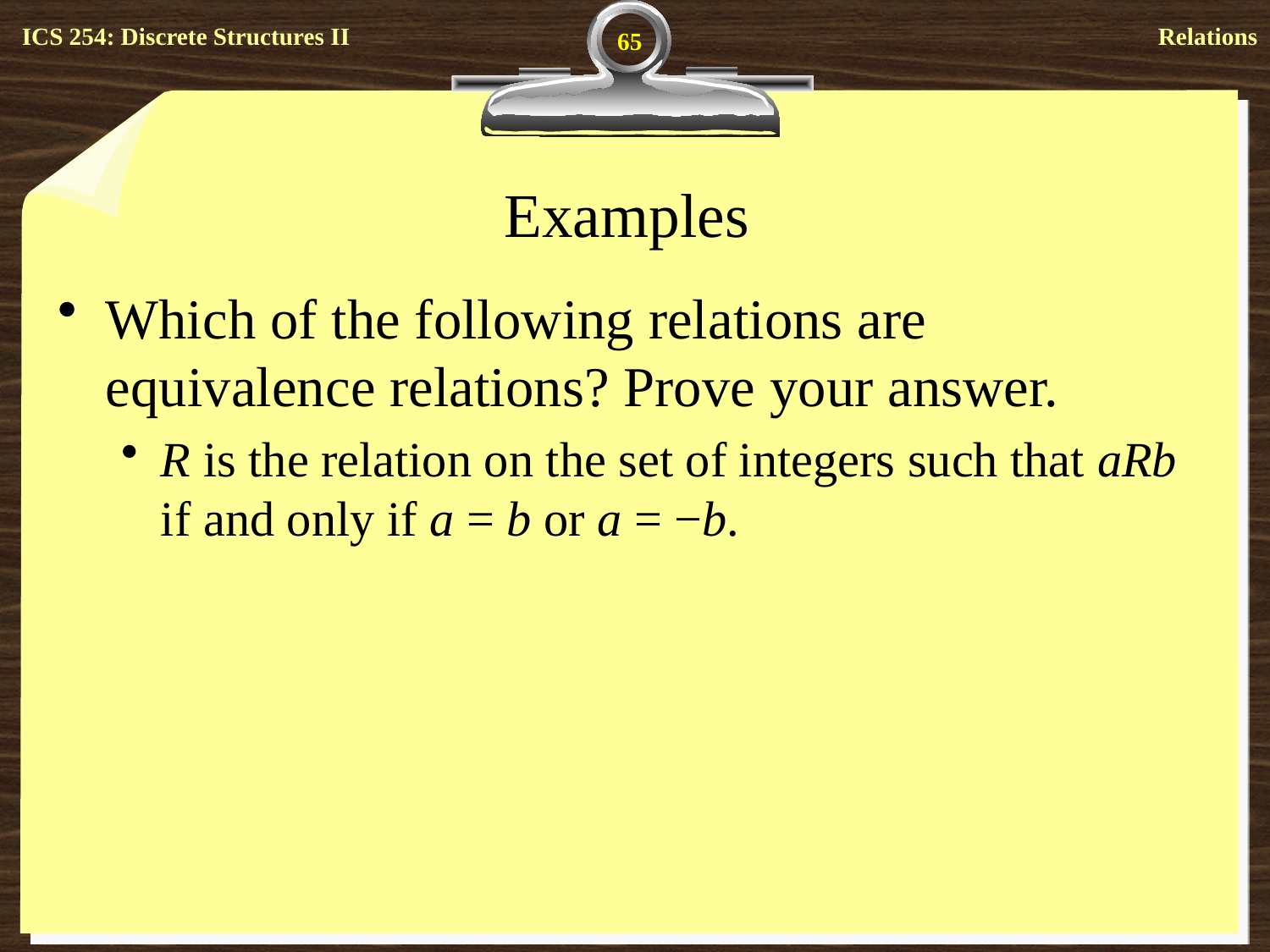

65
# Examples
Which of the following relations are equivalence relations? Prove your answer.
R is the relation on the set of integers such that aRb if and only if a = b or a = −b.